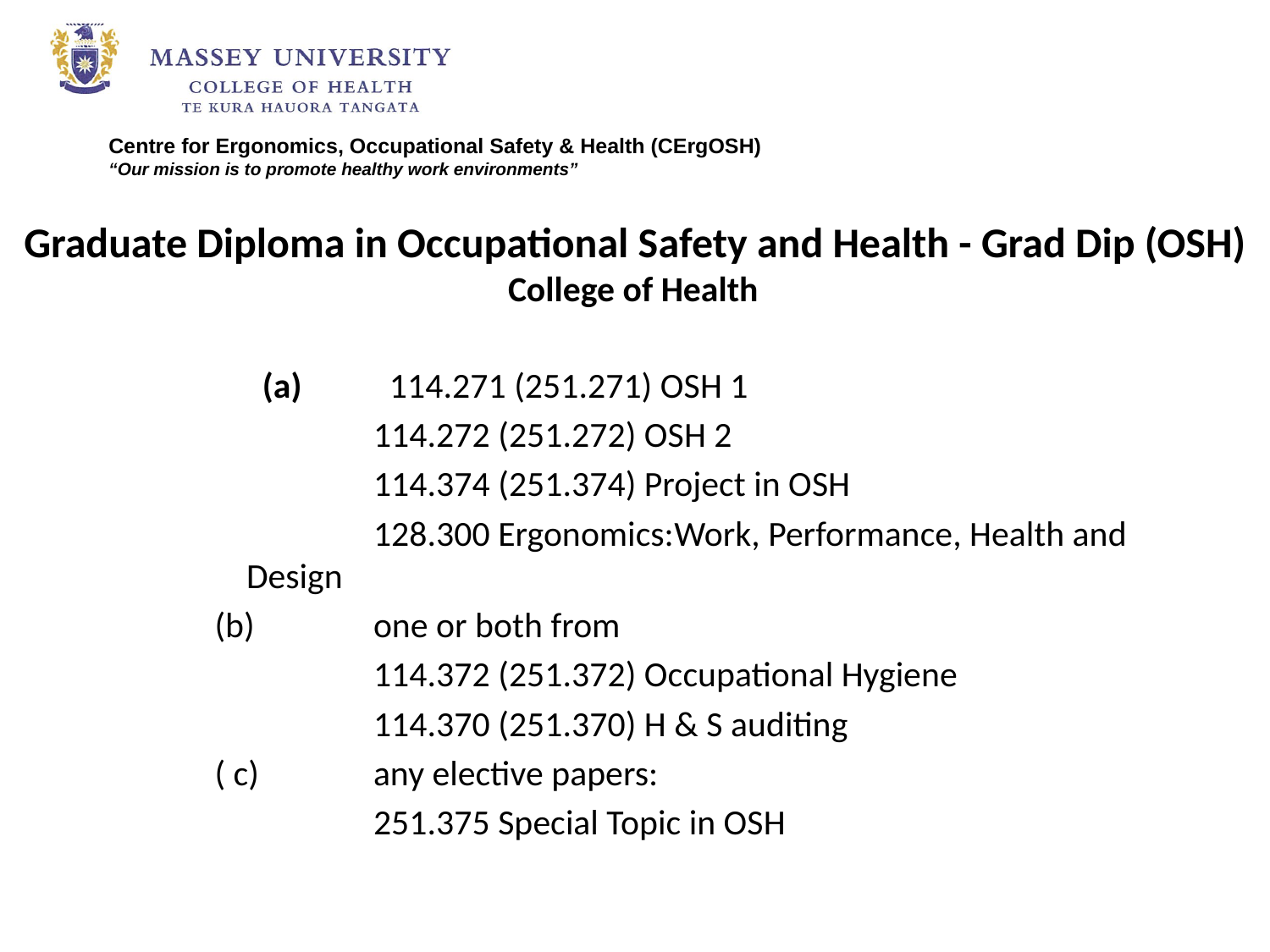

# Graduate Diploma in Occupational Safety and Health - Grad Dip (OSH) College of Health
		(a)	114.271 (251.271) OSH 1
		114.272 (251.272) OSH 2
		114.374 (251.374) Project in OSH
		128.300 Ergonomics:Work, Performance, Health and 	Design
(b)	one or both from
		114.372 (251.372) Occupational Hygiene
		114.370 (251.370) H & S auditing
( c)	any elective papers:
		251.375 Special Topic in OSH